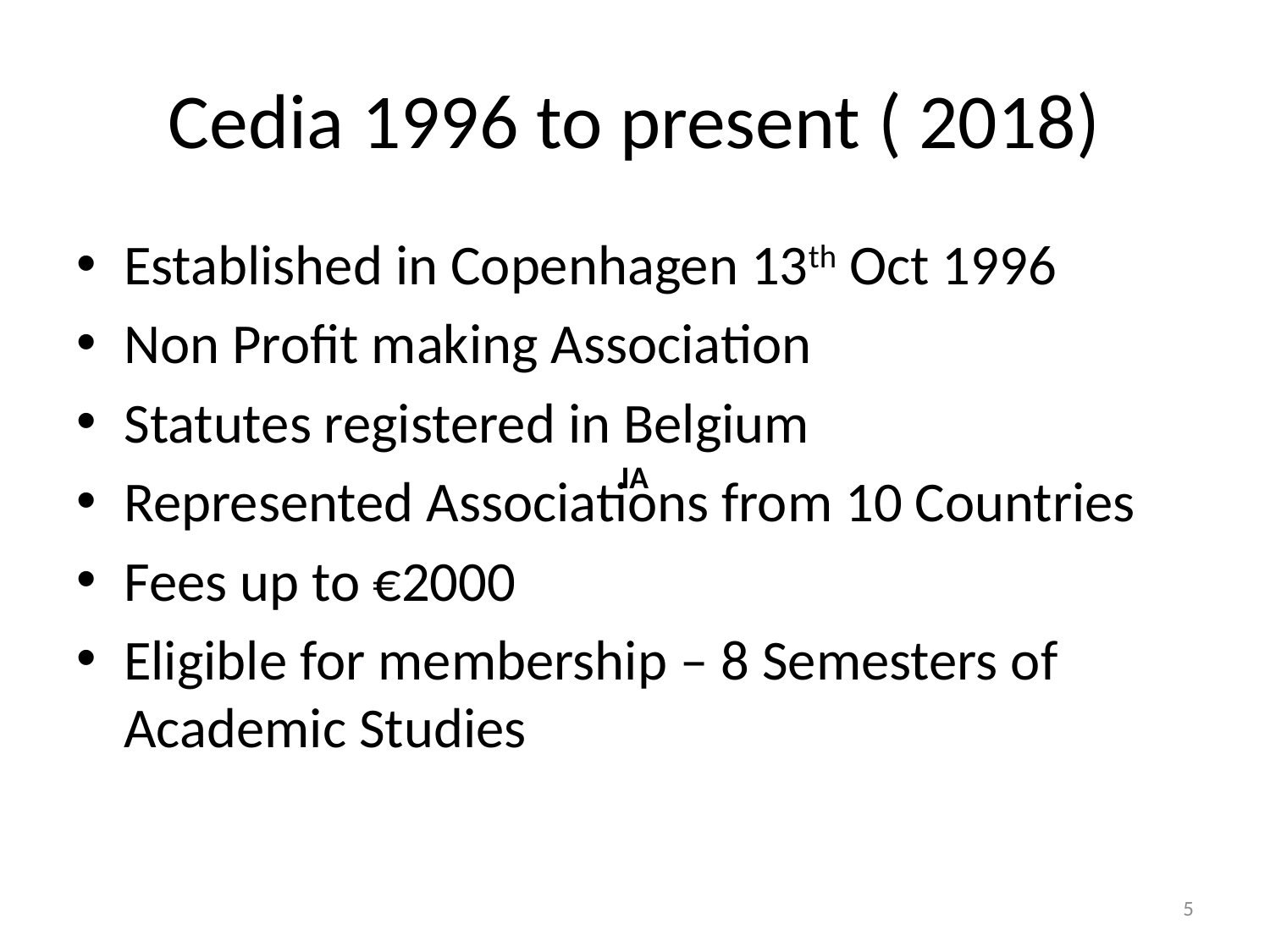

# Cedia 1996 to present ( 2018)
Established in Copenhagen 13th Oct 1996
Non Profit making Association
Statutes registered in Belgium
Represented Associations from 10 Countries
Fees up to €2000
Eligible for membership – 8 Semesters of Academic Studies
ia
5